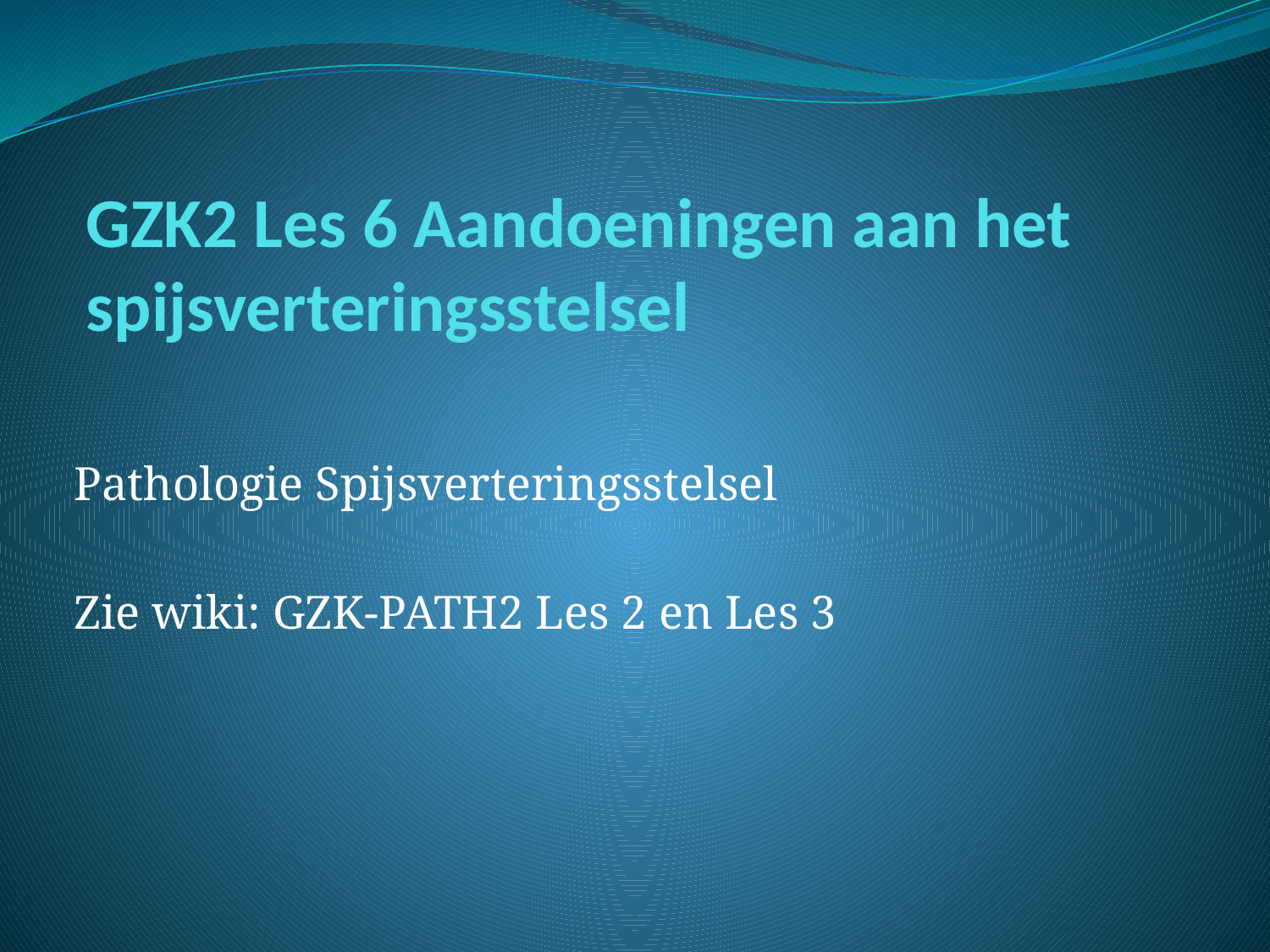

# GZK2 Les 6 Aandoeningen aan het spijsverteringsstelsel
Pathologie Spijsverteringsstelsel

Zie wiki: GZK-PATH2 Les 2 en Les 3